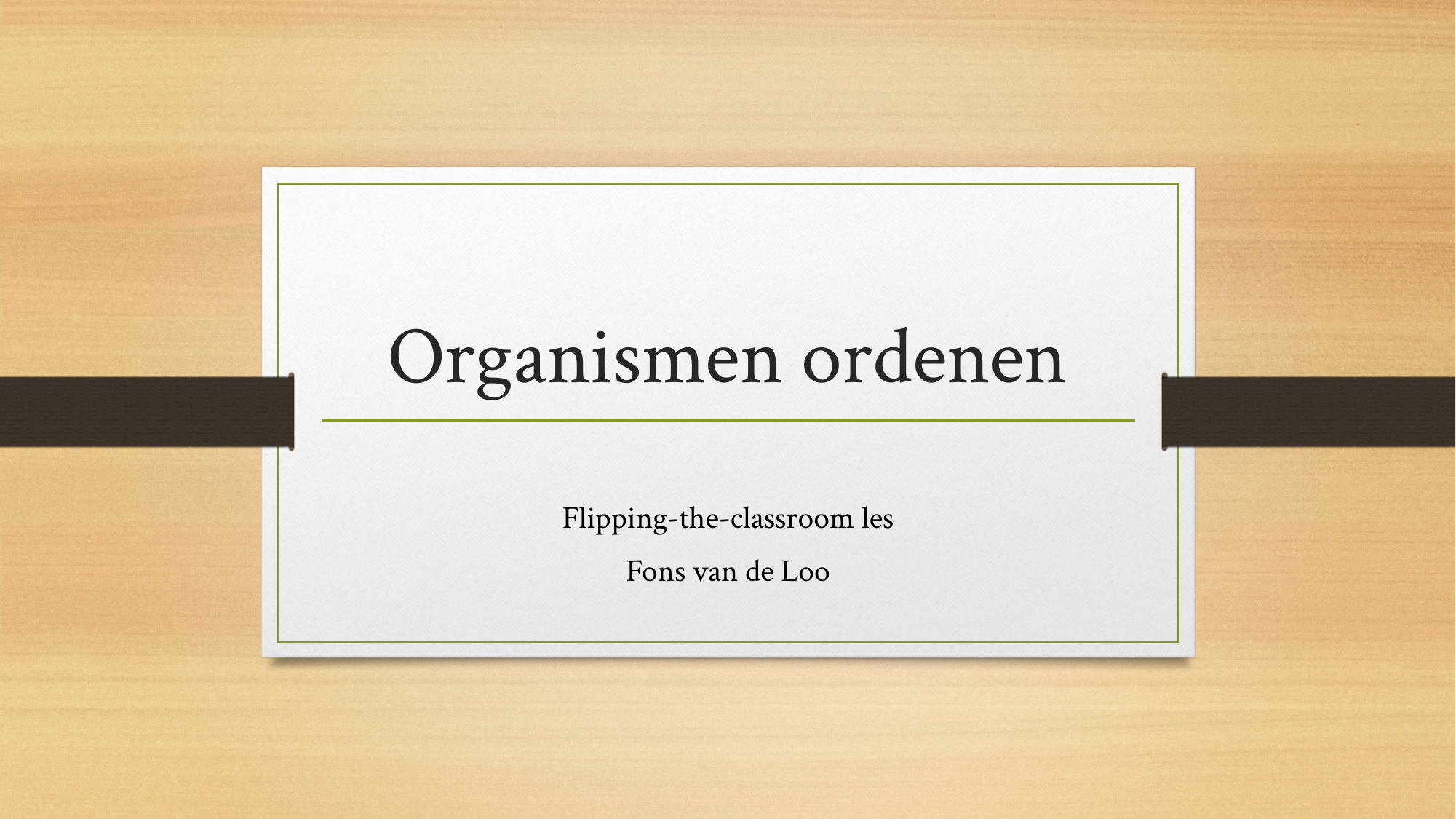

# Organismen ordenen

Flipping-the-classroom les
Fons van de Loo